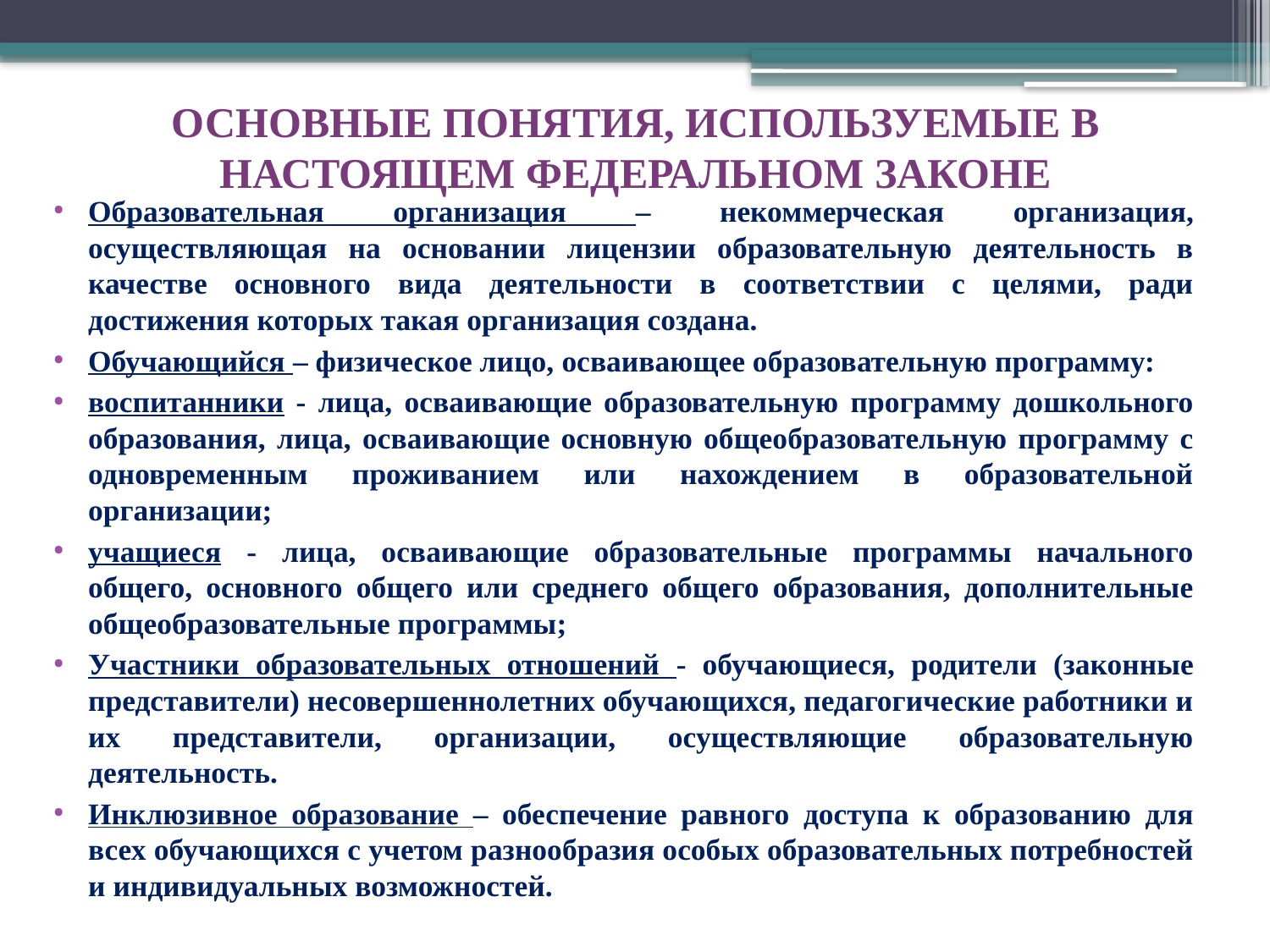

# ОСНОВНЫЕ ПОНЯТИЯ, ИСПОЛЬЗУЕМЫЕ В НАСТОЯЩЕМ ФЕДЕРАЛЬНОМ ЗАКОНЕ
Образовательная организация – некоммерческая организация, осуществляющая на основании лицензии образовательную деятельность в качестве основного вида деятельности в соответствии с целями, ради достижения которых такая организация создана.
Обучающийся – физическое лицо, осваивающее образовательную программу:
воспитанники - лица, осваивающие образовательную программу дошкольного образования, лица, осваивающие основную общеобразовательную программу с одновременным проживанием или нахождением в образовательной организации;
учащиеся - лица, осваивающие образовательные программы начального общего, основного общего или среднего общего образования, дополнительные общеобразовательные программы;
Участники образовательных отношений - обучающиеся, родители (законные представители) несовершеннолетних обучающихся, педагогические работники и их представители, организации, осуществляющие образовательную деятельность.
Инклюзивное образование – обеспечение равного доступа к образованию для всех обучающихся с учетом разнообразия особых образовательных потребностей и индивидуальных возможностей.